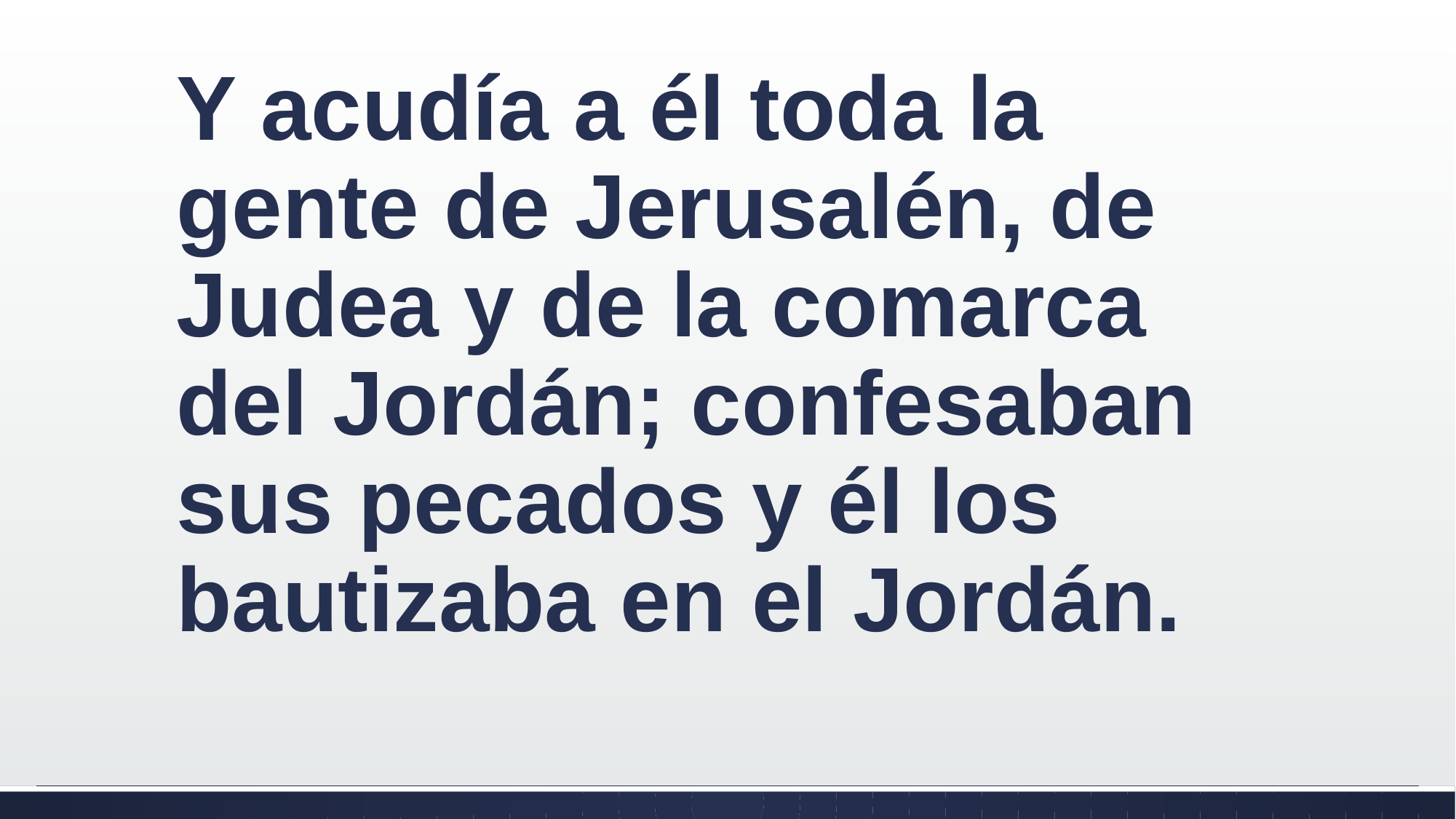

#
Y acudía a él toda la gente de Jerusalén, de Judea y de la comarca del Jordán; confesaban sus pecados y él los bautizaba en el Jordán.